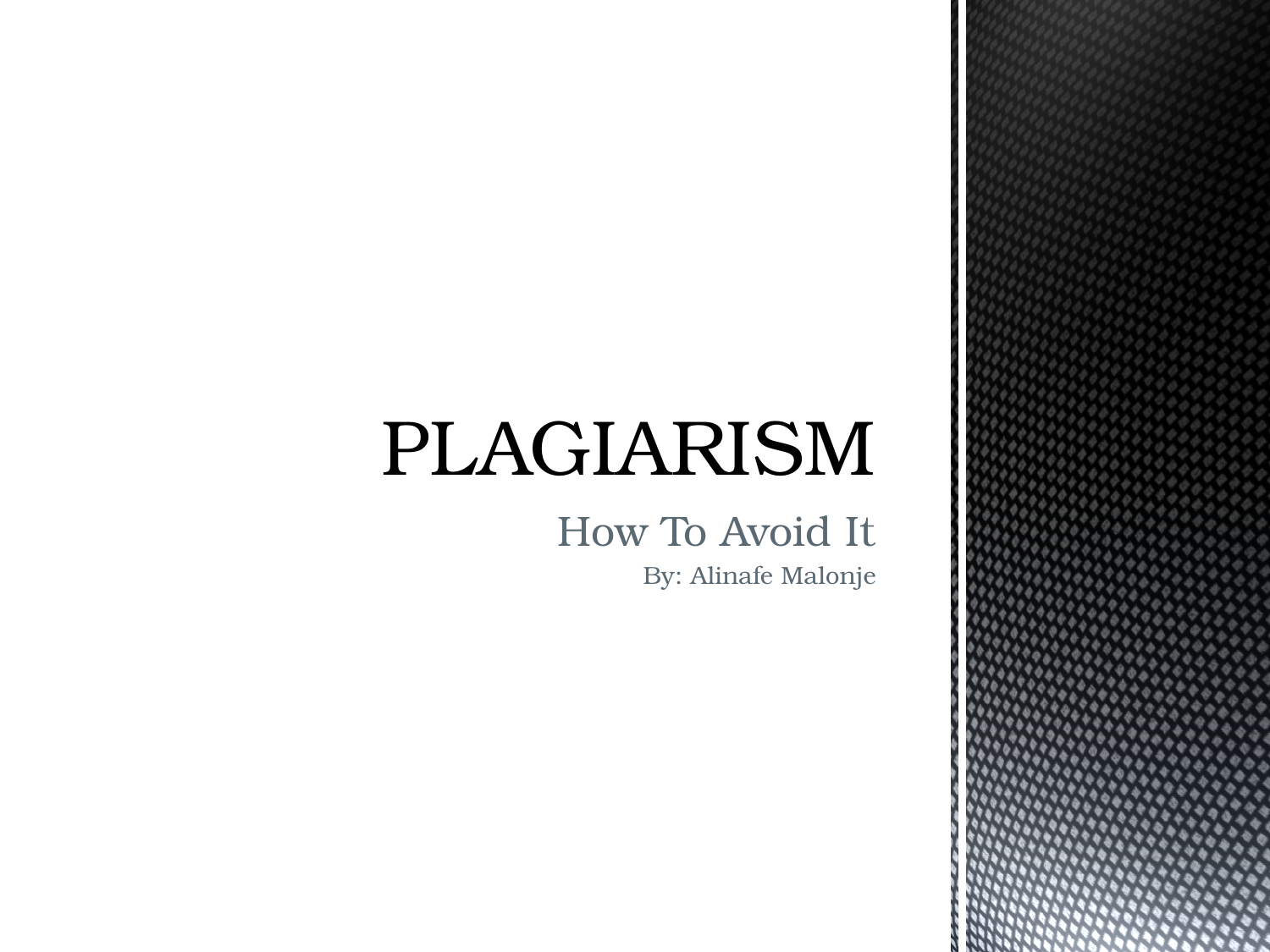

# PLAGIARISM
How To Avoid It
By: Alinafe Malonje